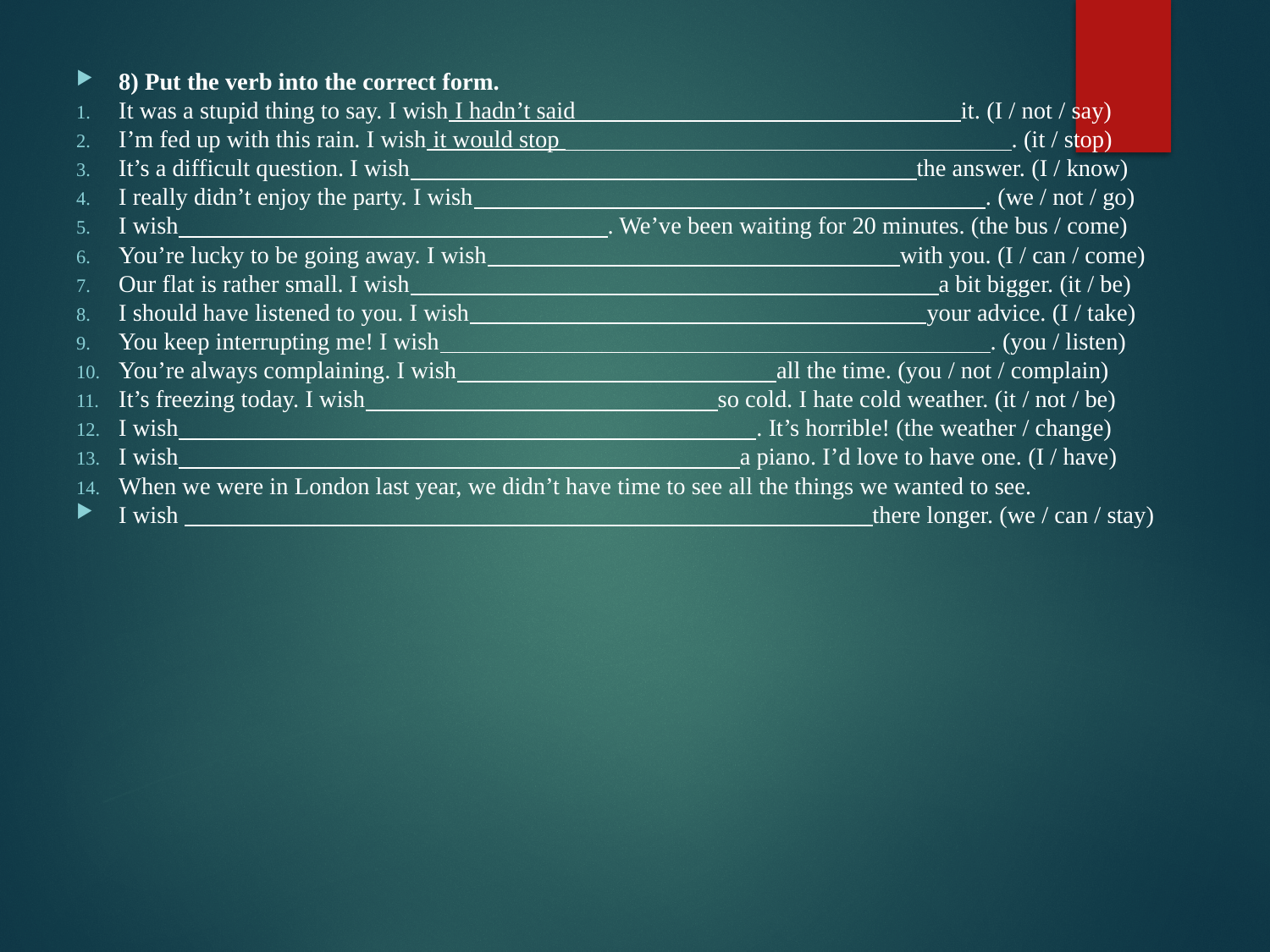

8) Put the verb into the correct form.
It was a stupid thing to say. I wish I hadn’t said                                                                      it. (I / not / say)
I’m fed up with this rain. I wish it would stop                                                                                  . (it / stop)
It’s a difficult question. I wish                                                                                            the answer. (I / know)
I really didn’t enjoy the party. I wish                                                                                             . (we / not / go)
I wish                                                                              . We’ve been waiting for 20 minutes. (the bus / come)
You’re lucky to be going away. I wish                                                                           with you. (I / can / come)
Our flat is rather small. I wish                                                                                                a bit bigger. (it / be)
I should have listened to you. I wish                                                                                   your advice. (I / take)
You keep interrupting me! I wish                                                                                                    . (you / listen)
You’re always complaining. I wish                                                          all the time. (you / not / complain)
It’s freezing today. I wish                                                                so cold. I hate cold weather. (it / not / be)
I wish                                                                                                         . It’s horrible! (the weather / change)
I wish                                                                                                      a piano. I’d love to have one. (I / have)
When we were in London last year, we didn’t have time to see all the things we wanted to see.
I wish                                                                                                                              there longer. (we / can / stay)